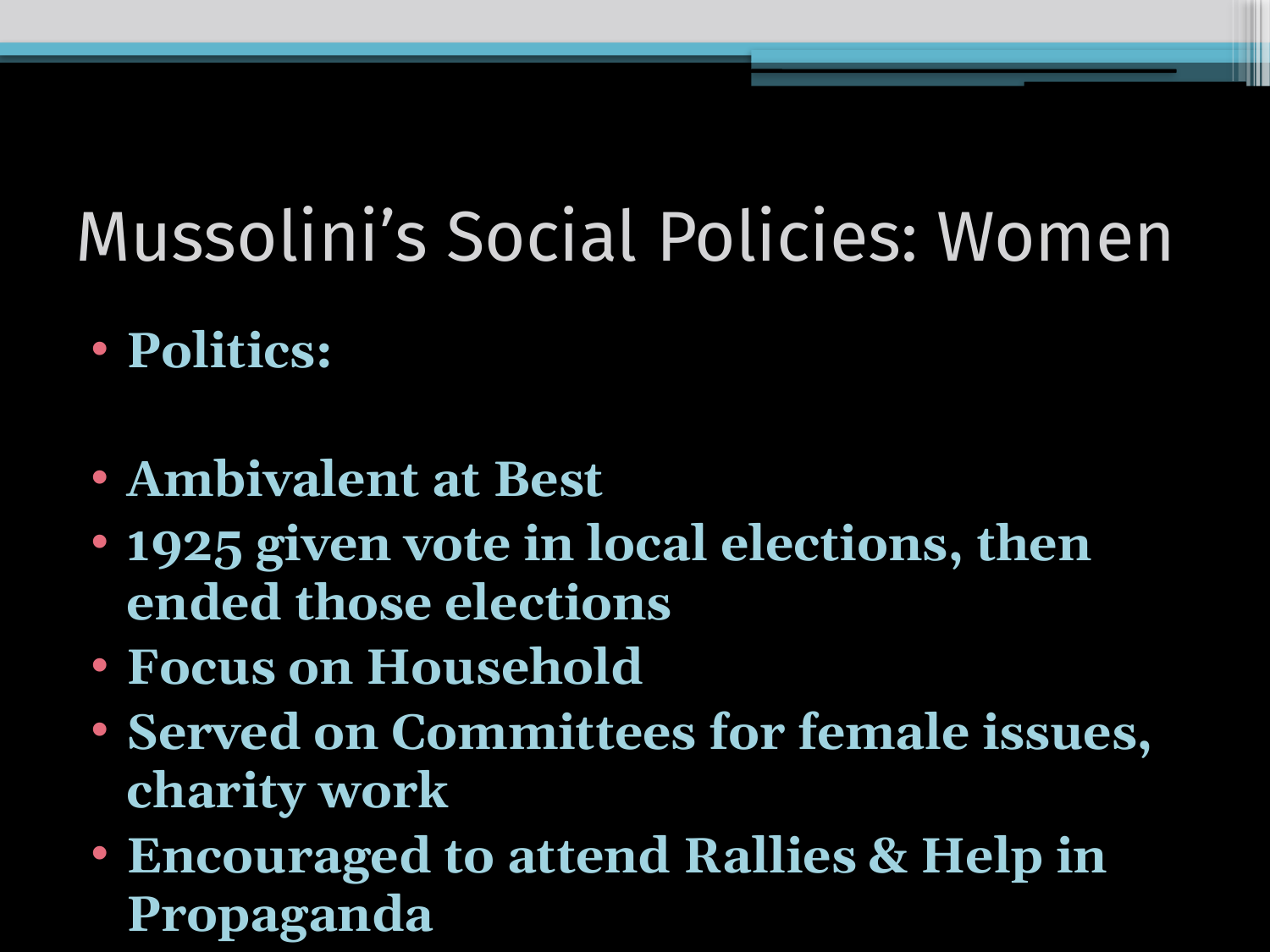

# Mussolini’s Social Policies: Women
Politics:

Ambivalent at Best
1925 given vote in local elections, then ended those elections
Focus on Household
Served on Committees for female issues, charity work
Encouraged to attend Rallies & Help in Propaganda